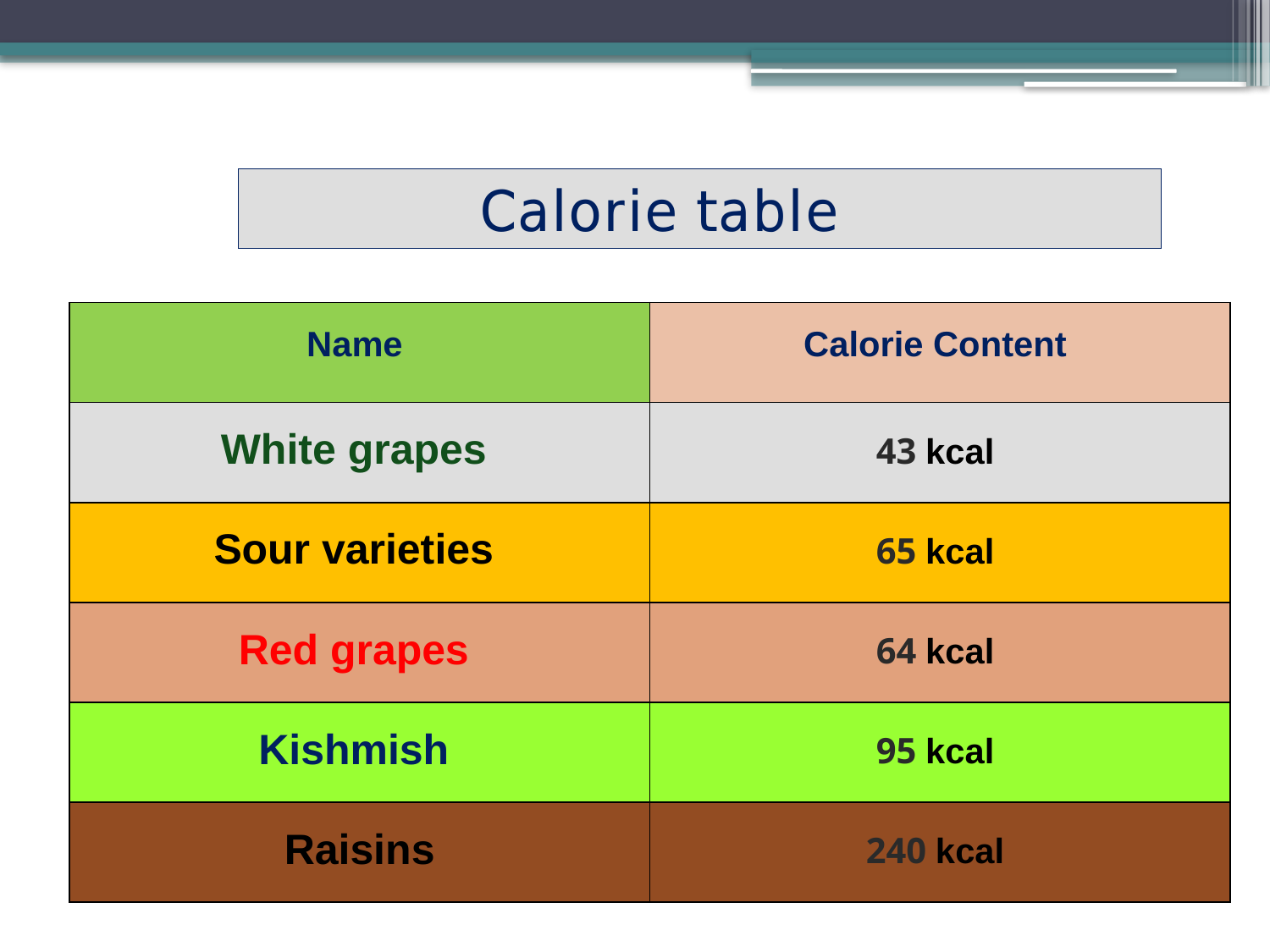

Calorie table
| Name | Calorie Content |
| --- | --- |
| White grapes | 43 kcal |
| Sour varieties | 65 kcal |
| Red grapes | 64 kcal |
| Kishmish | 95 kcal |
| Raisins | 240 kcal |